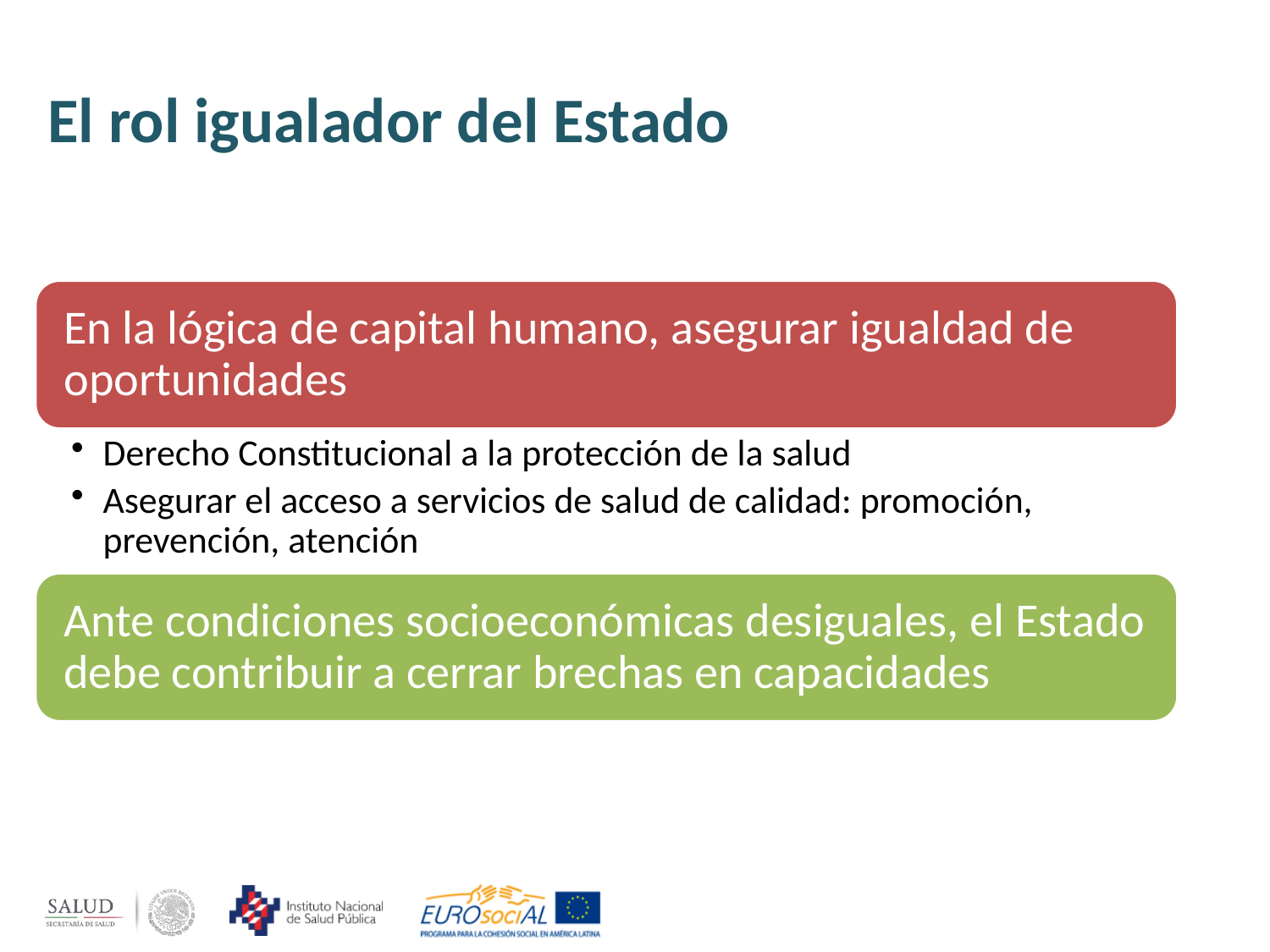

# El rol igualador del Estado
En la lógica de capital humano, asegurar igualdad de oportunidades
Derecho Constitucional a la protección de la salud
Asegurar el acceso a servicios de salud de calidad: promoción, prevención, atención
Ante condiciones socioeconómicas desiguales, el Estado debe contribuir a cerrar brechas en capacidades